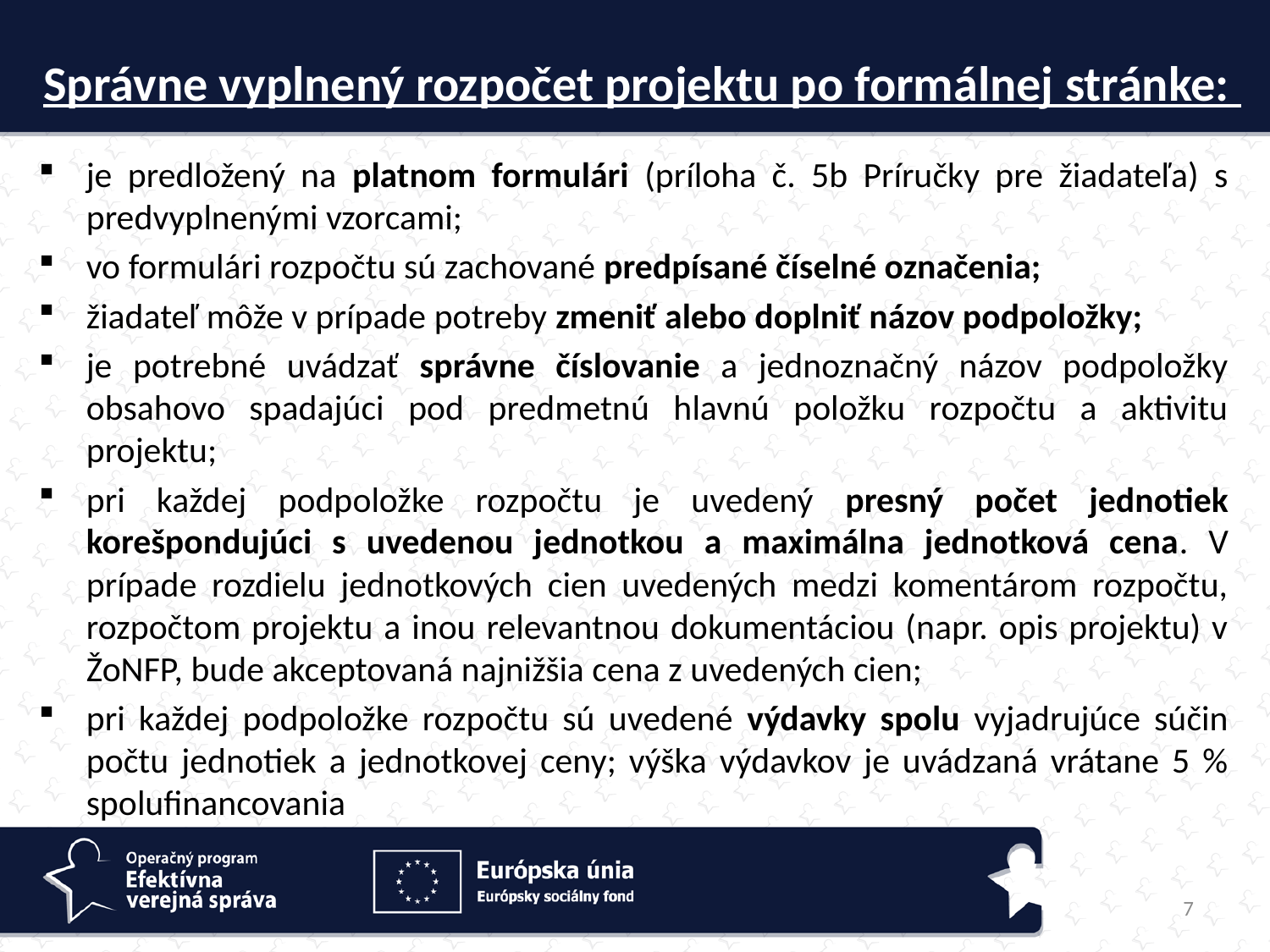

Správne vyplnený rozpočet projektu po formálnej stránke:
je predložený na platnom formulári (príloha č. 5b Príručky pre žiadateľa) s predvyplnenými vzorcami;
vo formulári rozpočtu sú zachované predpísané číselné označenia;
žiadateľ môže v prípade potreby zmeniť alebo doplniť názov podpoložky;
je potrebné uvádzať správne číslovanie a jednoznačný názov podpoložky obsahovo spadajúci pod predmetnú hlavnú položku rozpočtu a aktivitu projektu;
pri každej podpoložke rozpočtu je uvedený presný počet jednotiek korešpondujúci s uvedenou jednotkou a maximálna jednotková cena. V prípade rozdielu jednotkových cien uvedených medzi komentárom rozpočtu, rozpočtom projektu a inou relevantnou dokumentáciou (napr. opis projektu) v ŽoNFP, bude akceptovaná najnižšia cena z uvedených cien;
pri každej podpoložke rozpočtu sú uvedené výdavky spolu vyjadrujúce súčin počtu jednotiek a jednotkovej ceny; výška výdavkov je uvádzaná vrátane 5 % spolufinancovania

7